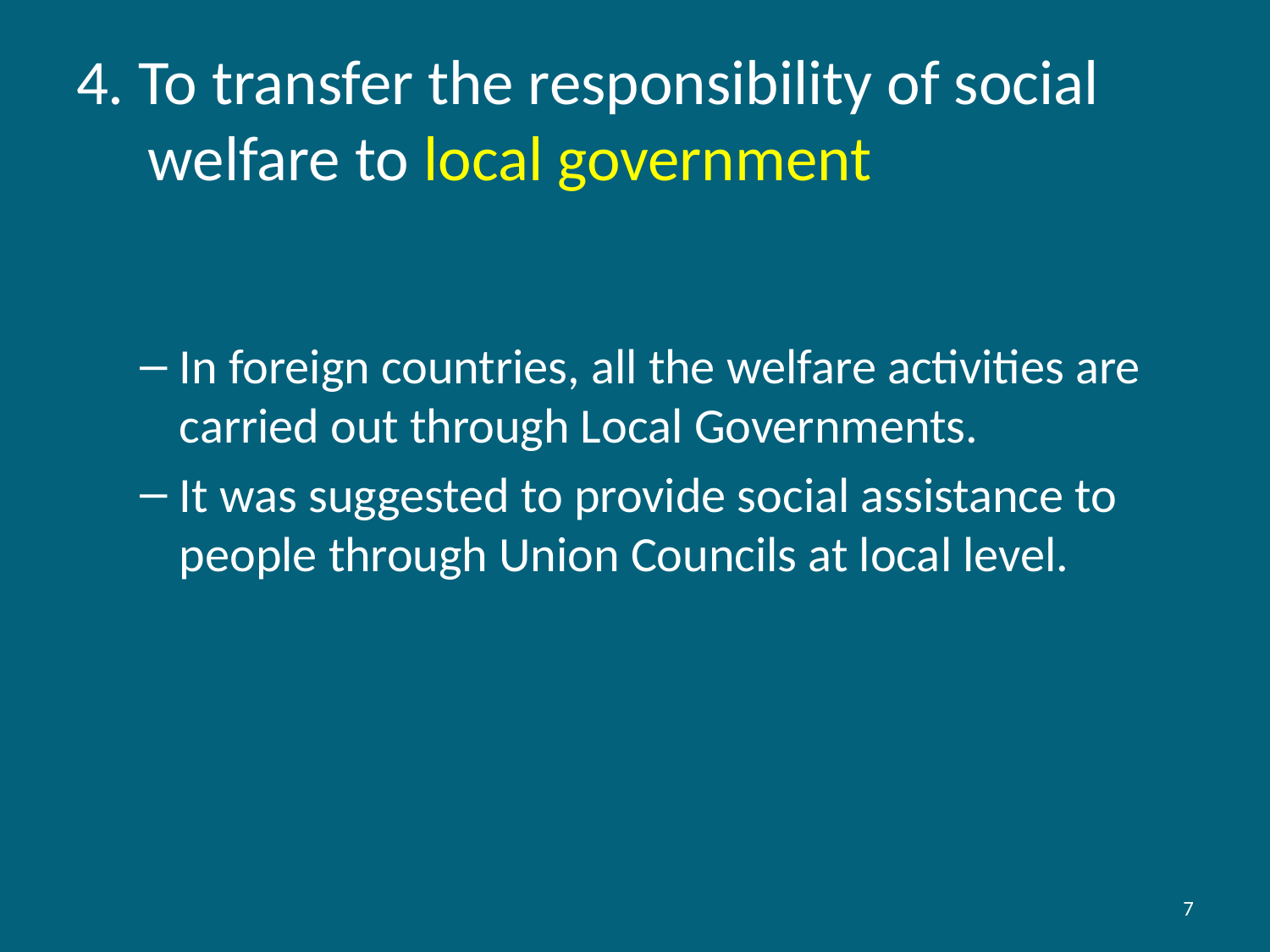

# 4. To transfer the responsibility of social welfare to local government
In foreign countries, all the welfare activities are carried out through Local Governments.
It was suggested to provide social assistance to people through Union Councils at local level.
7